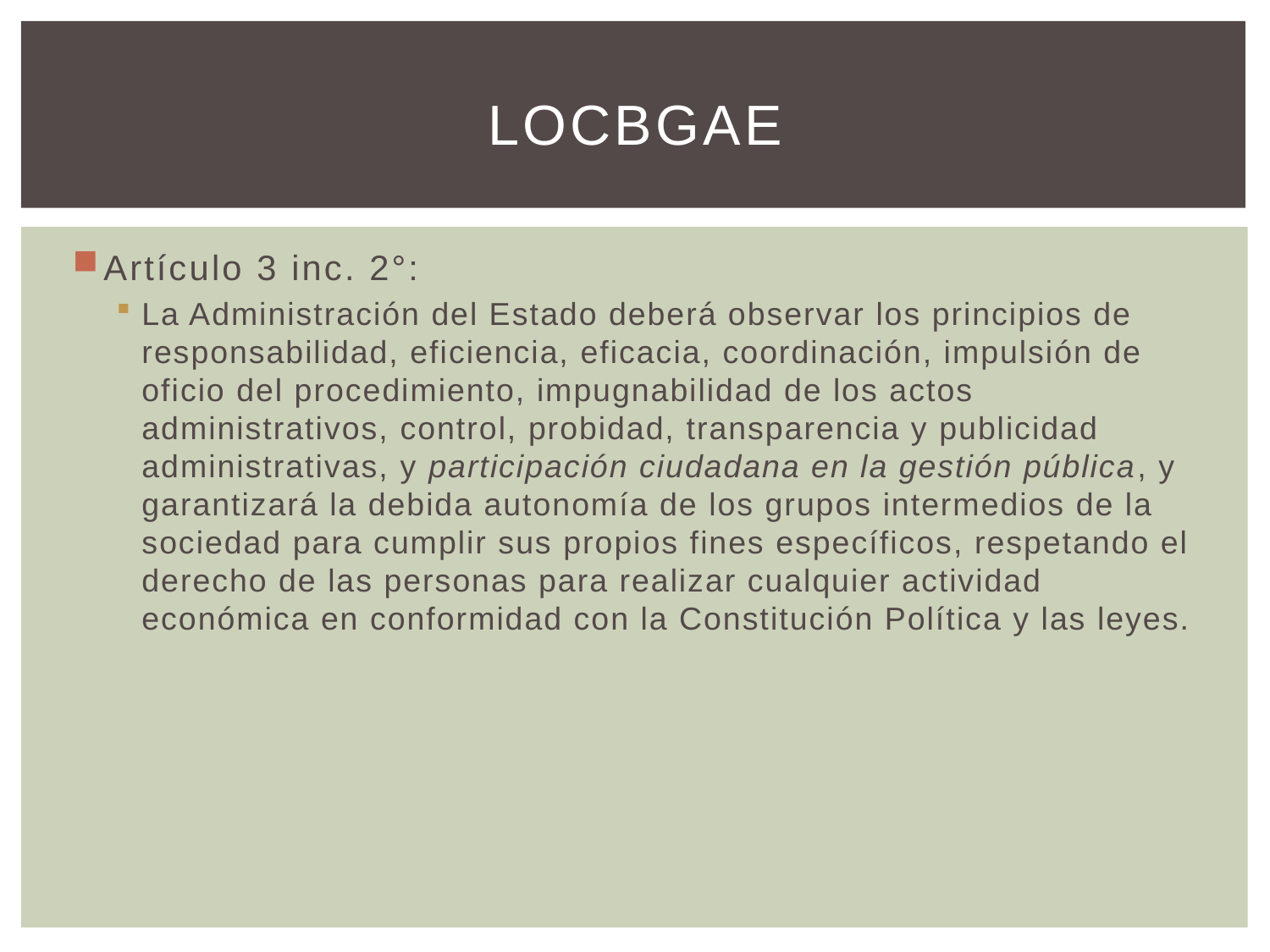

# LOCBGAE
Artículo 3 inc. 2°:
La Administración del Estado deberá observar los principios de responsabilidad, eficiencia, eficacia, coordinación, impulsión de oficio del procedimiento, impugnabilidad de los actos administrativos, control, probidad, transparencia y publicidad administrativas, y participación ciudadana en la gestión pública, y garantizará la debida autonomía de los grupos intermedios de la sociedad para cumplir sus propios fines específicos, respetando el derecho de las personas para realizar cualquier actividad económica en conformidad con la Constitución Política y las leyes.